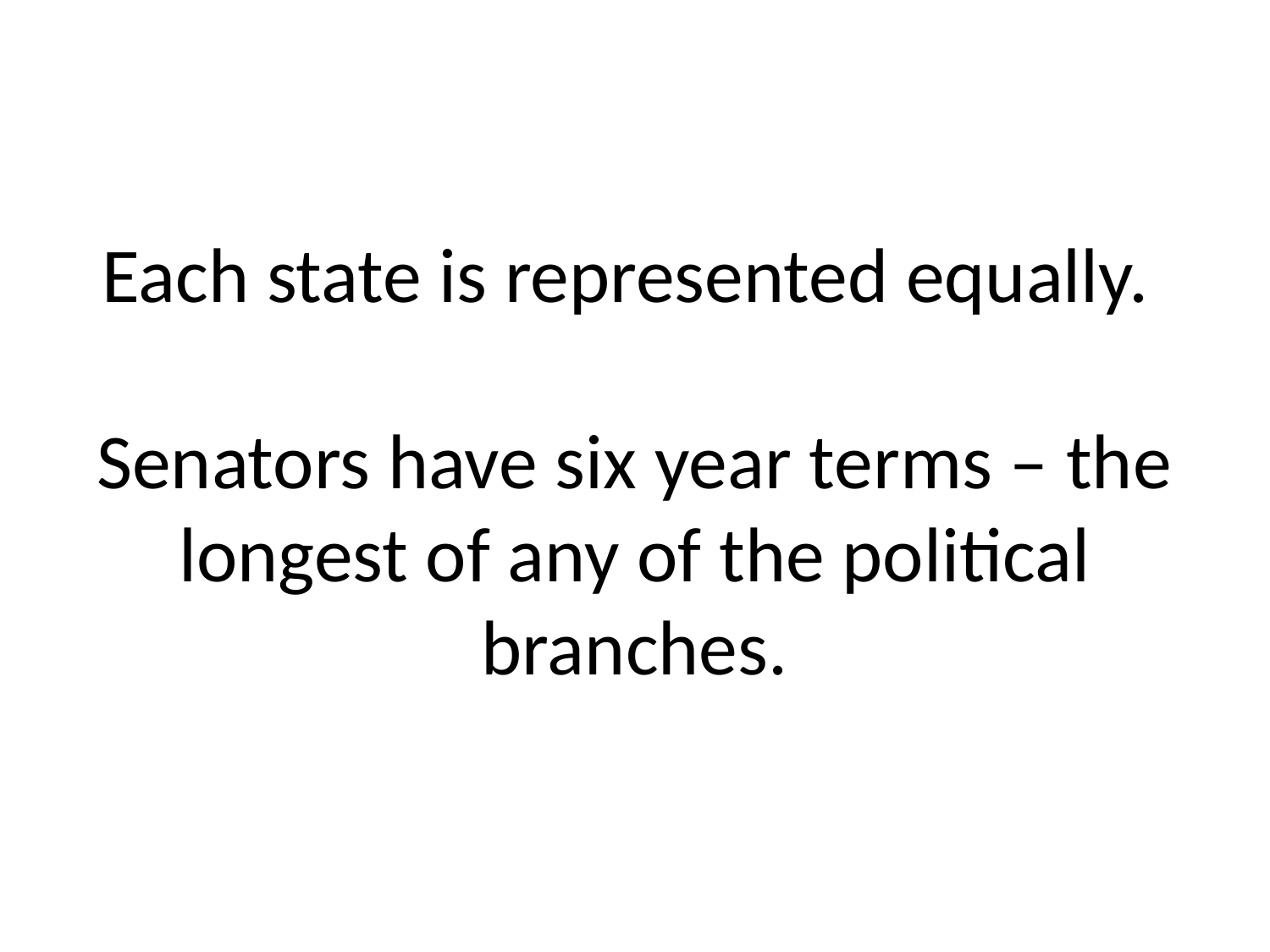

# Each state is represented equally. Senators have six year terms – the longest of any of the political branches.